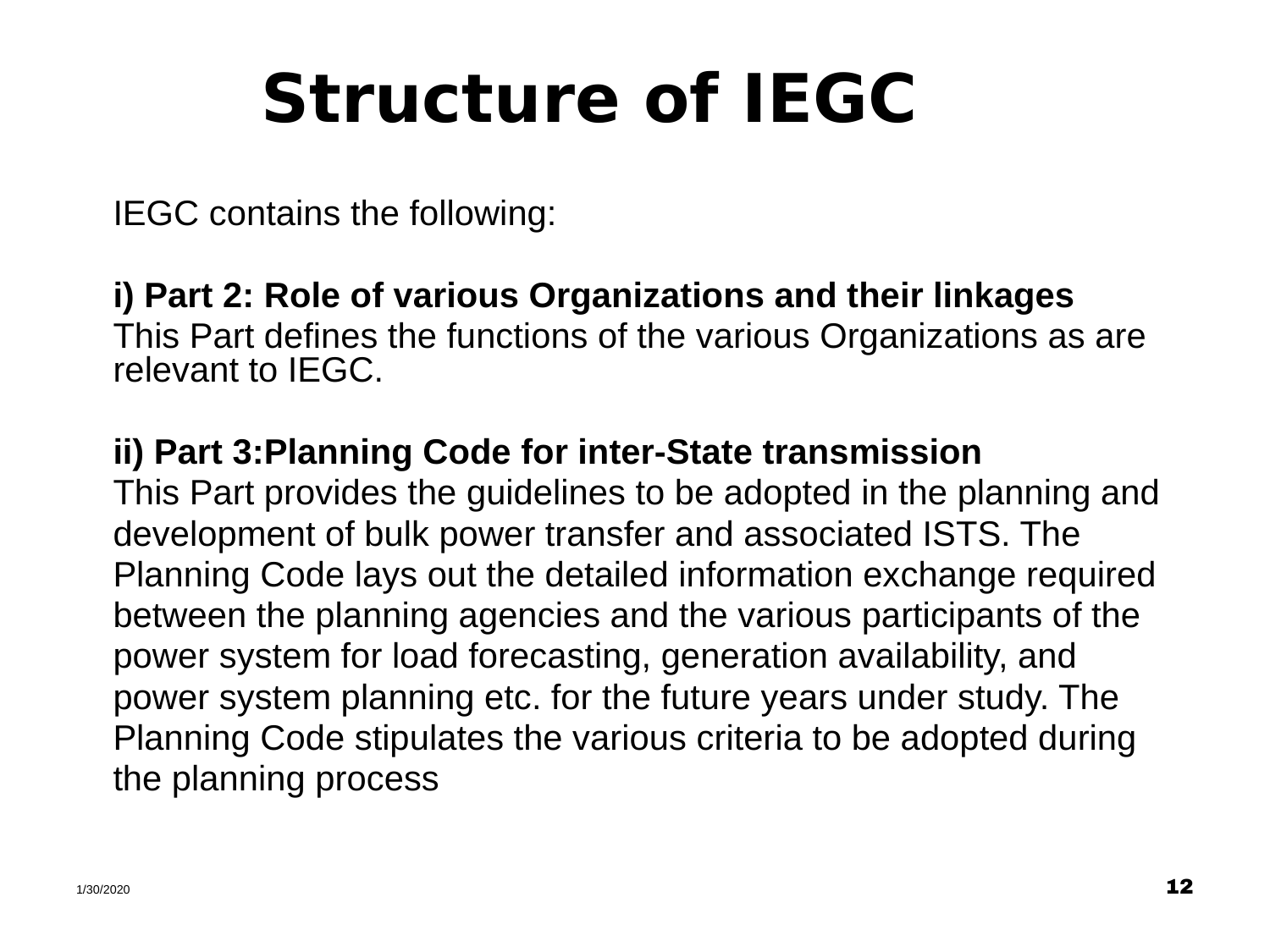

# Structure of IEGC

	IEGC contains the following:

	i) Part 2: Role of various Organizations and their linkages
	This Part defines the functions of the various Organizations as are relevant to IEGC.

	ii) Part 3:Planning Code for inter-State transmission
	This Part provides the guidelines to be adopted in the planning and
	development of bulk power transfer and associated ISTS. The
	Planning Code lays out the detailed information exchange required
	between the planning agencies and the various participants of the
	power system for load forecasting, generation availability, and
	power system planning etc. for the future years under study. The
	Planning Code stipulates the various criteria to be adopted during
	the planning process
1/30/2020
12